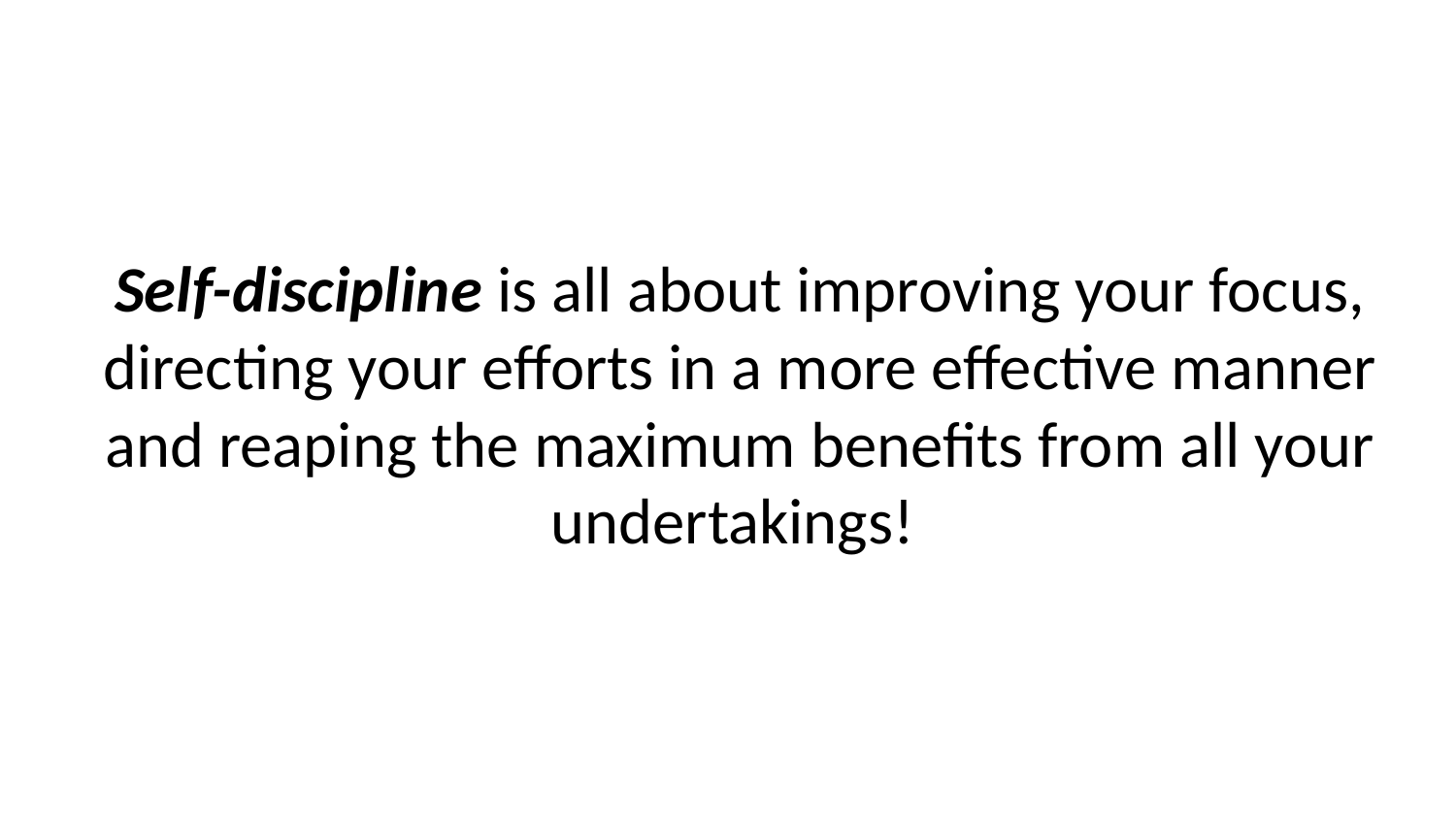

Self-discipline is all about improving your focus, directing your efforts in a more effective manner and reaping the maximum benefits from all your undertakings!